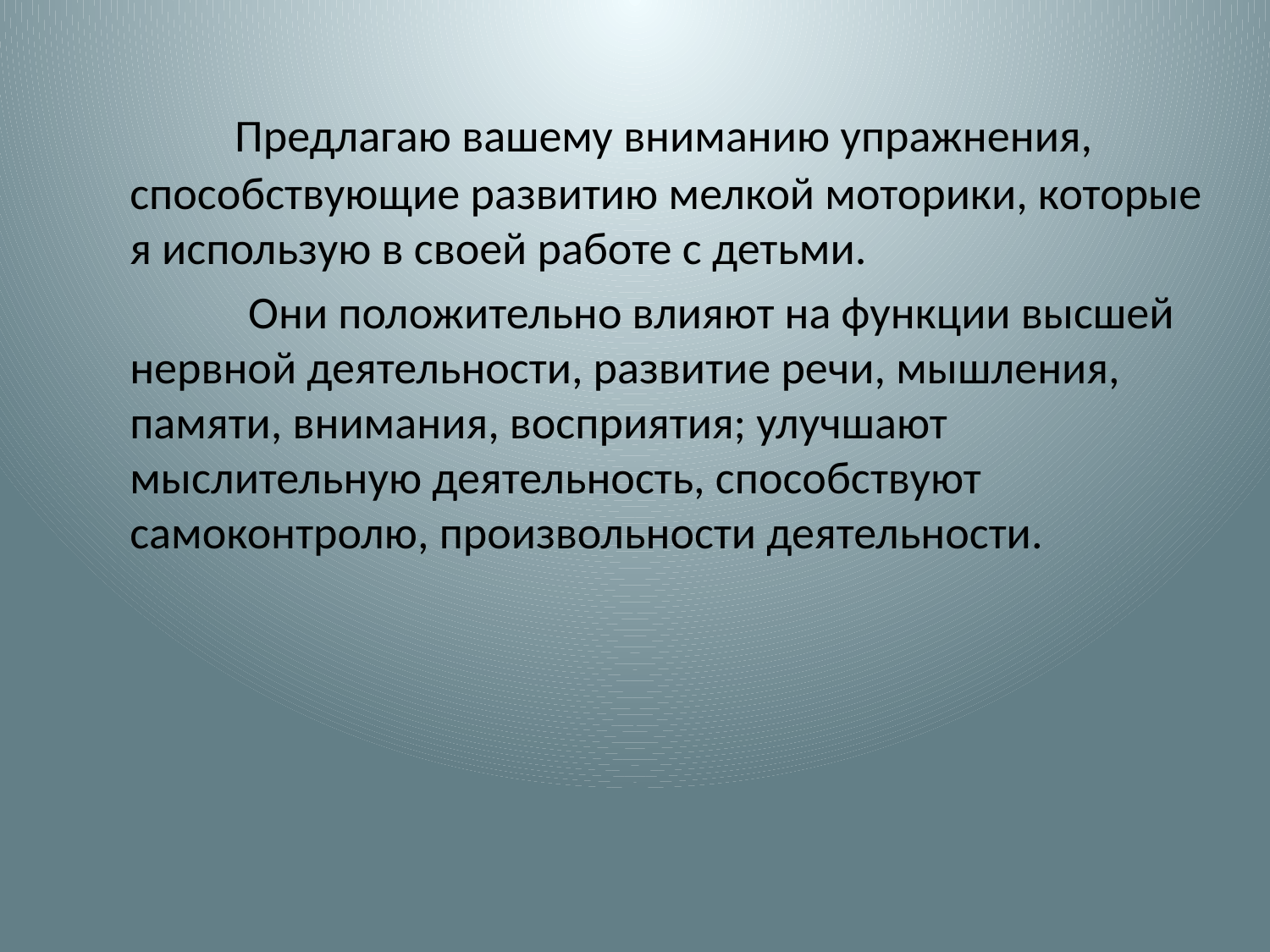

Предлагаю вашему вниманию упражнения, способствующие развитию мелкой моторики, которые я использую в своей работе с детьми.
                Они положительно влияют на функции высшей нервной деятельности, развитие речи, мышления, памяти, внимания, восприятия; улучшают мыслительную деятельность, способствуют самоконтролю, произвольности деятельности.